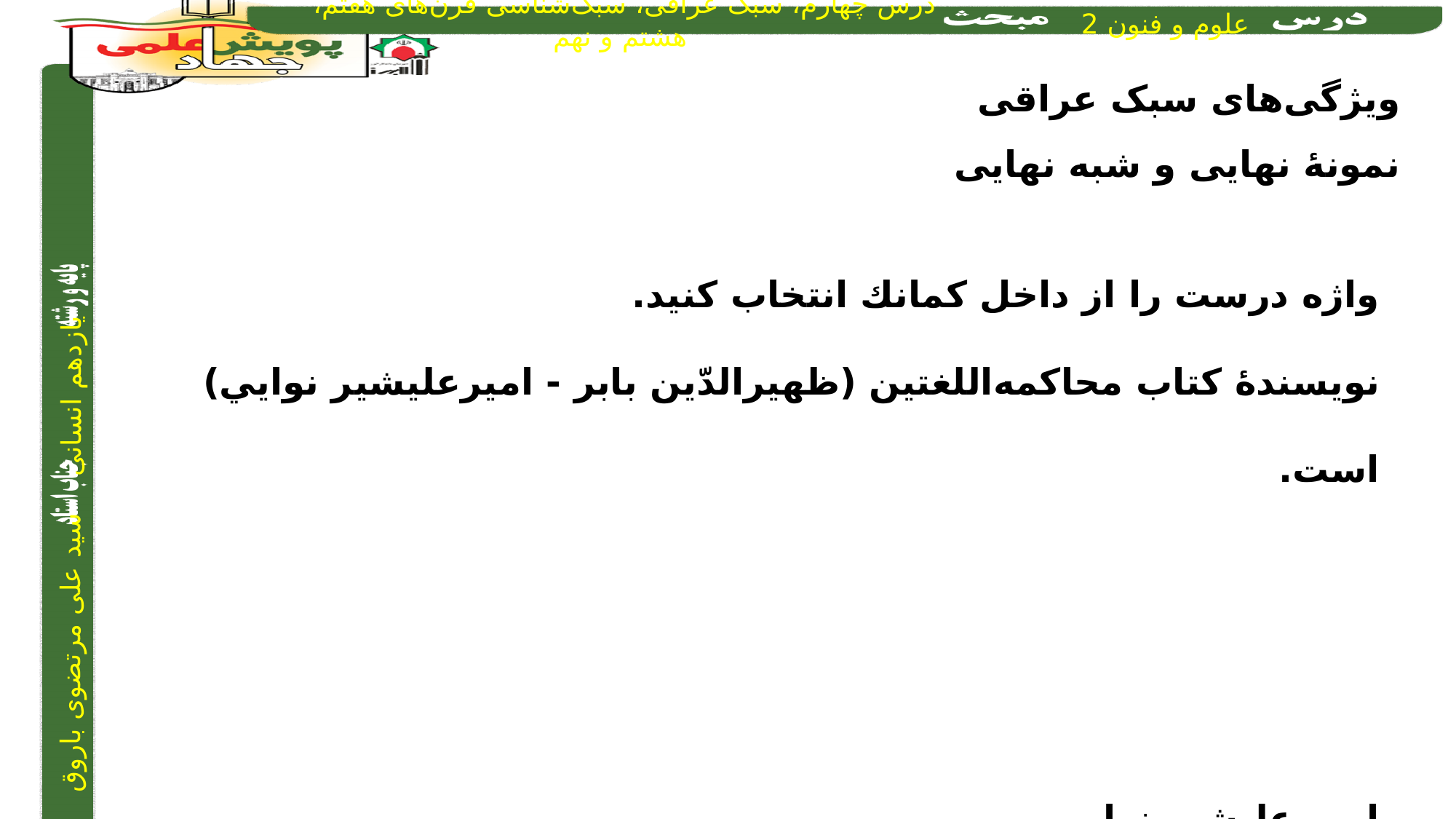

ویژگی‌های سبک عراقی
نمونۀ نهایی و شبه نهایی
واژه درست را از داخل كمانك انتخاب كنيد.
نويسندۀ كتاب محاکمه‌اللغتين (ظهيرالدّين بابر - اميرعليشير نوايي) است.

امیر علیشیر نوایی